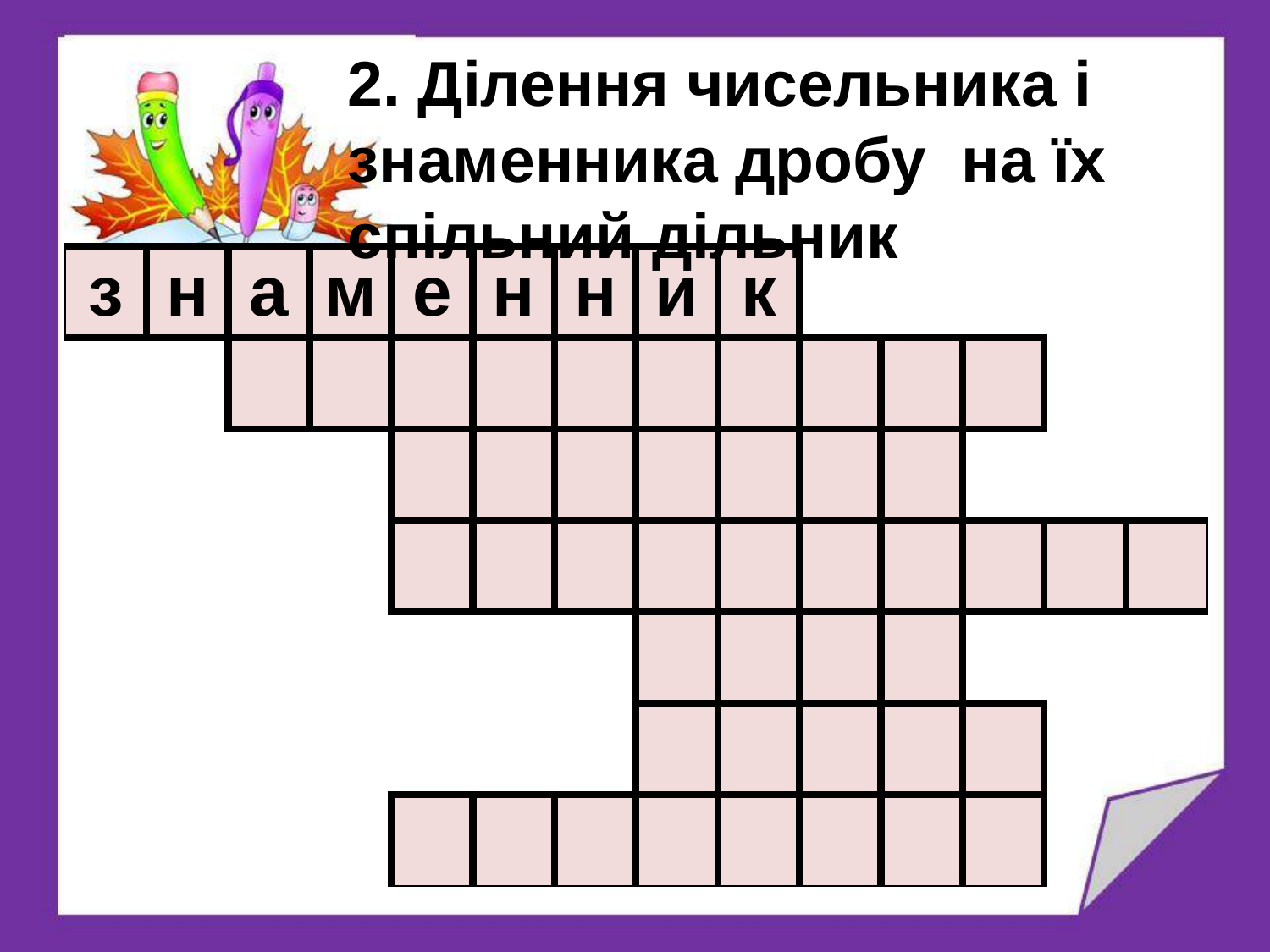

2. Ділення чисельника і знаменника дробу  на їх спільний дільник
| з | н | а | м | е | н | н | и | к |  |  |  |  |  |
| --- | --- | --- | --- | --- | --- | --- | --- | --- | --- | --- | --- | --- | --- |
|  |  |  |  |  |  |  |  |  |  |  |  |  |  |
|  |  |  |  |  |  |  |  |  |  |  |  |  |  |
|  |  |  |  |  |  |  |  |  |  |  |  |  |  |
|  |  |  |  |  |  |  |  |  |  |  |  |  |  |
|  |  |  |  |  |  |  |  |  |  |  |  |  |  |
|  |  |  |  |  |  |  |  |  |  |  |  |  |  |